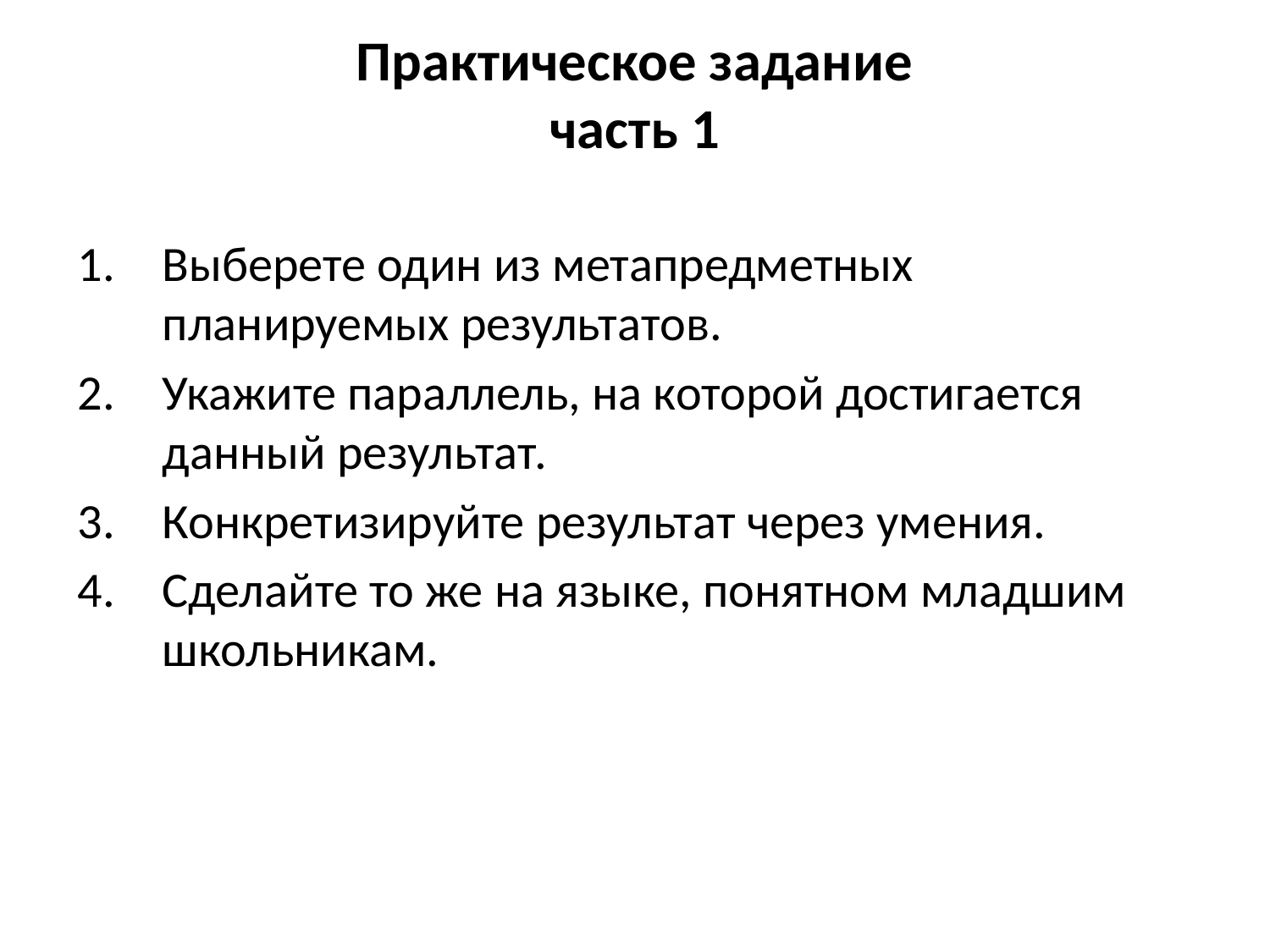

Практическое задание
часть 1
Выберете один из метапредметных планируемых результатов.
Укажите параллель, на которой достигается данный результат.
Конкретизируйте результат через умения.
Сделайте то же на языке, понятном младшим школьникам.